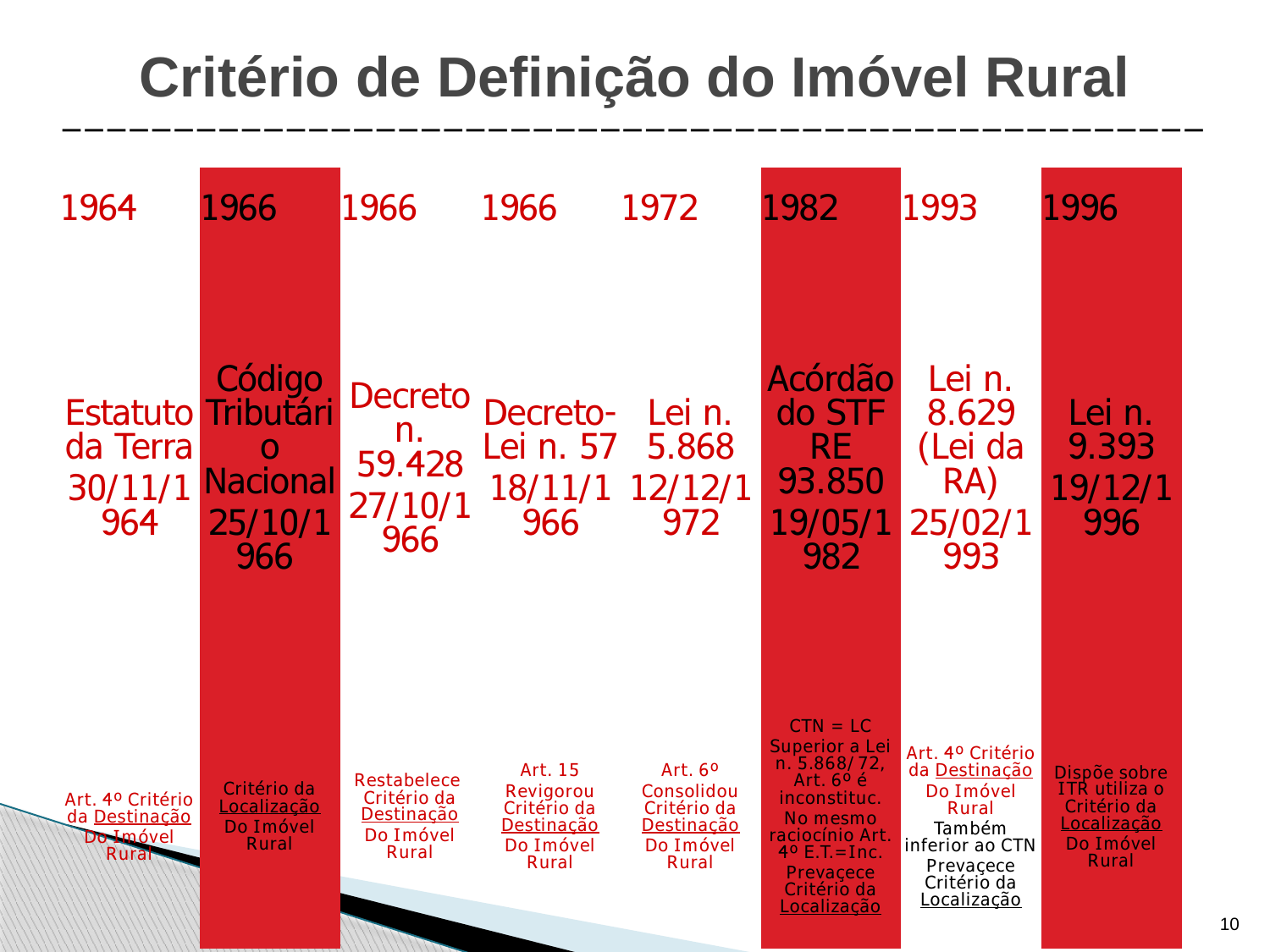

Critério de Definição do Imóvel Rural
| \_\_\_\_\_\_\_\_\_\_\_\_\_\_\_\_\_\_\_\_\_\_\_\_\_\_\_\_\_\_\_\_\_\_\_\_\_\_\_\_\_\_\_\_\_\_\_\_\_\_\_ |  |  |  |  |  |  |  |  |
| --- | --- | --- | --- | --- | --- | --- | --- | --- |
| 1964 | 1966 | 1966 | 1966 | 1972 | 1982 | 1993 | 1996 |  |
| Estatuto da Terra 30/11/1964 | Código Tributário Nacional 25/10/1966 | Decreto n. 59.428 27/10/1966 | Decreto-Lei n. 57 18/11/1966 | Lei n. 5.868 12/12/1972 | Acórdão do STF RE 93.850 19/05/1982 | Lei n. 8.629 (Lei da RA) 25/02/1993 | Lei n. 9.393 19/12/1996 |  |
| Art. 4º Critério da Destinação Do Imóvel Rural | Critério da Localização Do Imóvel Rural | Restabelece Critério da Destinação Do Imóvel Rural | Art. 15 Revigorou Critério da Destinação Do Imóvel Rural | Art. 6º Consolidou Critério da Destinação Do Imóvel Rural | CTN = LC Superior a Lei n. 5.868/72, Art. 6º é inconstituc. No mesmo raciocínio Art. 4º E.T.=Inc. Prevaçece Critério da Localização | Art. 4º Critério da Destinação Do Imóvel Rural Também inferior ao CTN Prevaçece Critério da Localização | Dispõe sobre ITR utiliza o Critério da Localização Do Imóvel Rural |  |
10